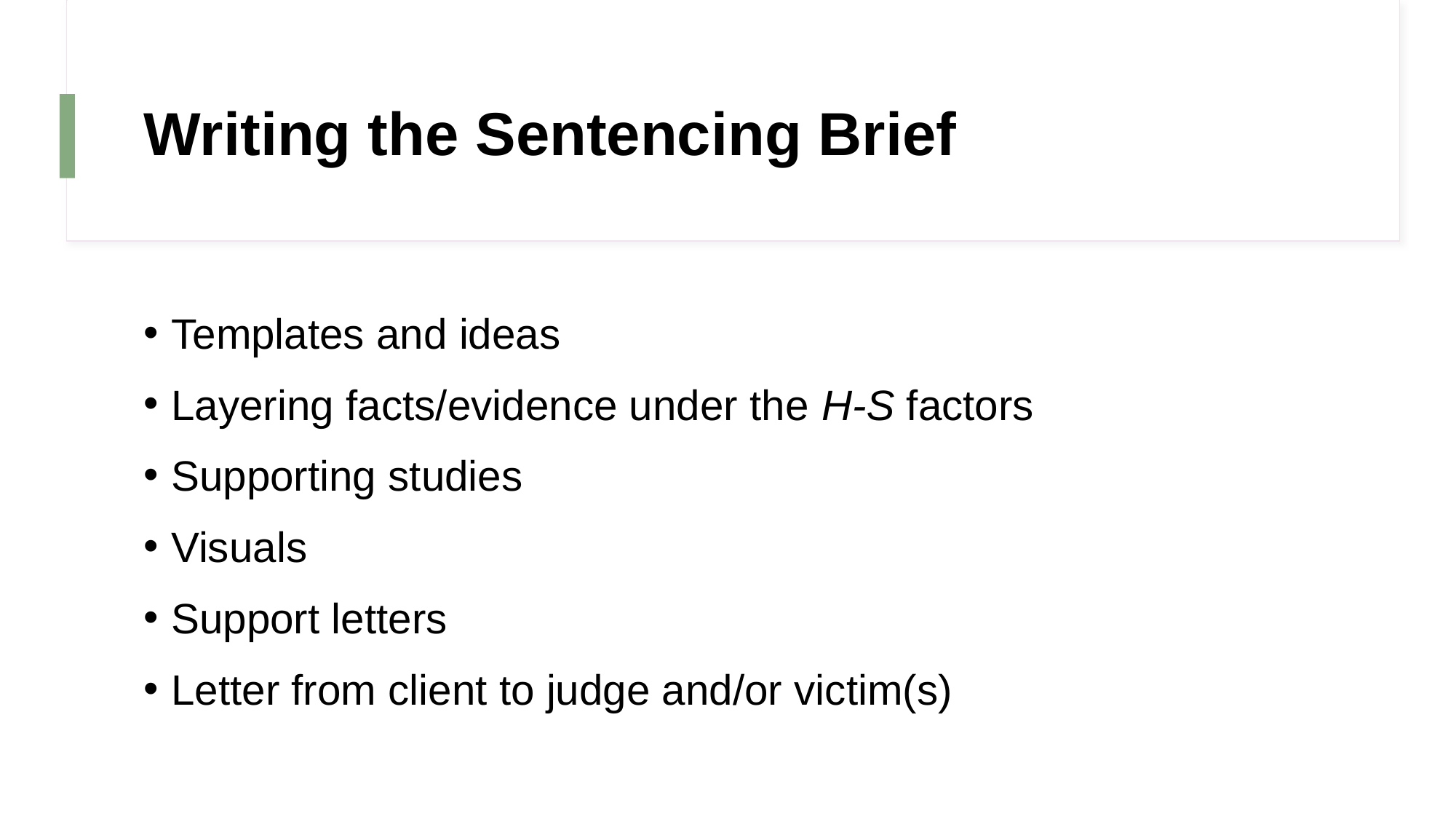

# Writing the Sentencing Brief
Templates and ideas
Layering facts/evidence under the H-S factors
Supporting studies
Visuals
Support letters
Letter from client to judge and/or victim(s)